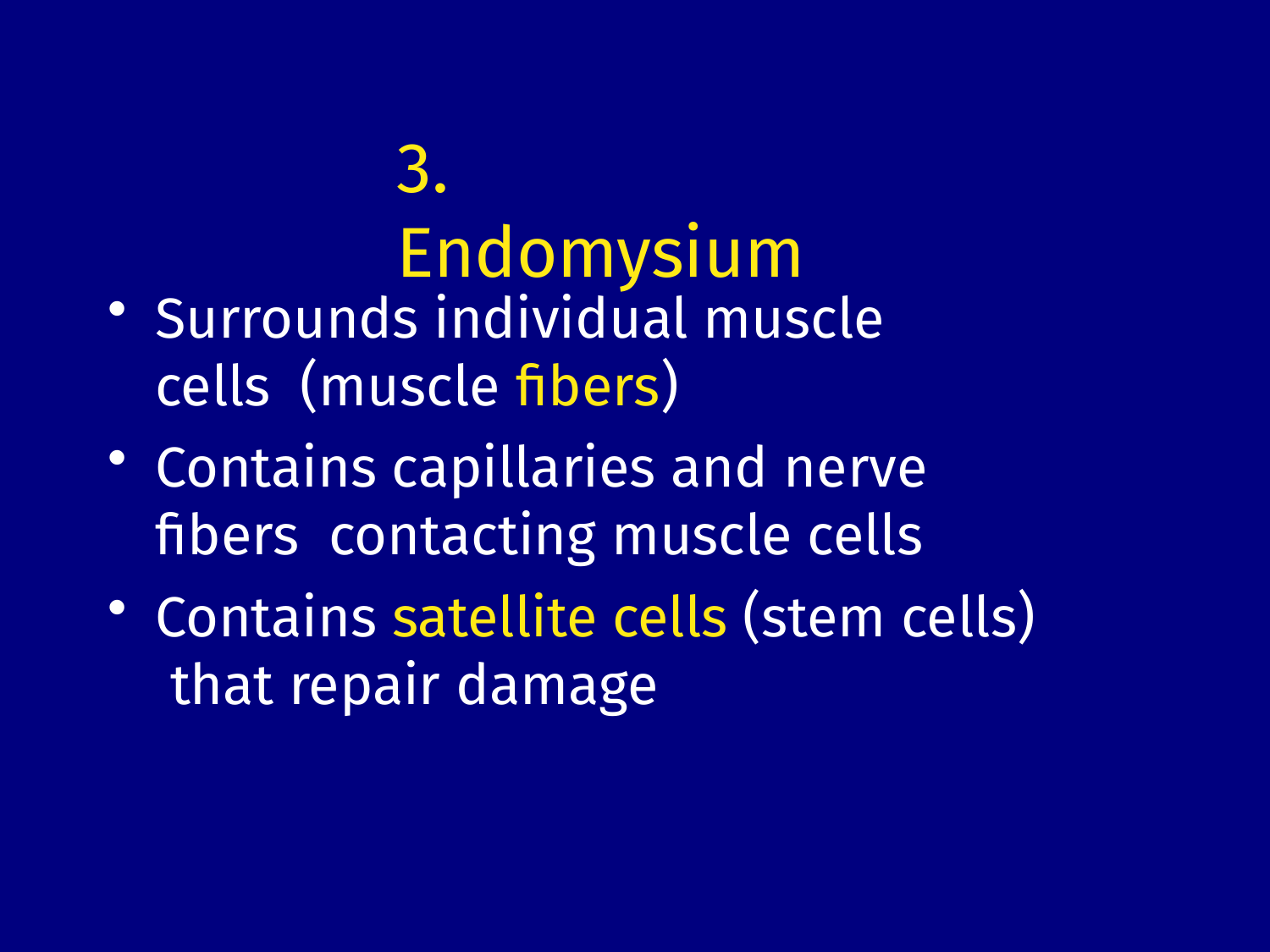

# 3. Endomysium
Surrounds individual muscle cells  (muscle fibers)
Contains capillaries and nerve fibers  contacting muscle cells
Contains satellite cells (stem cells)  that repair damage